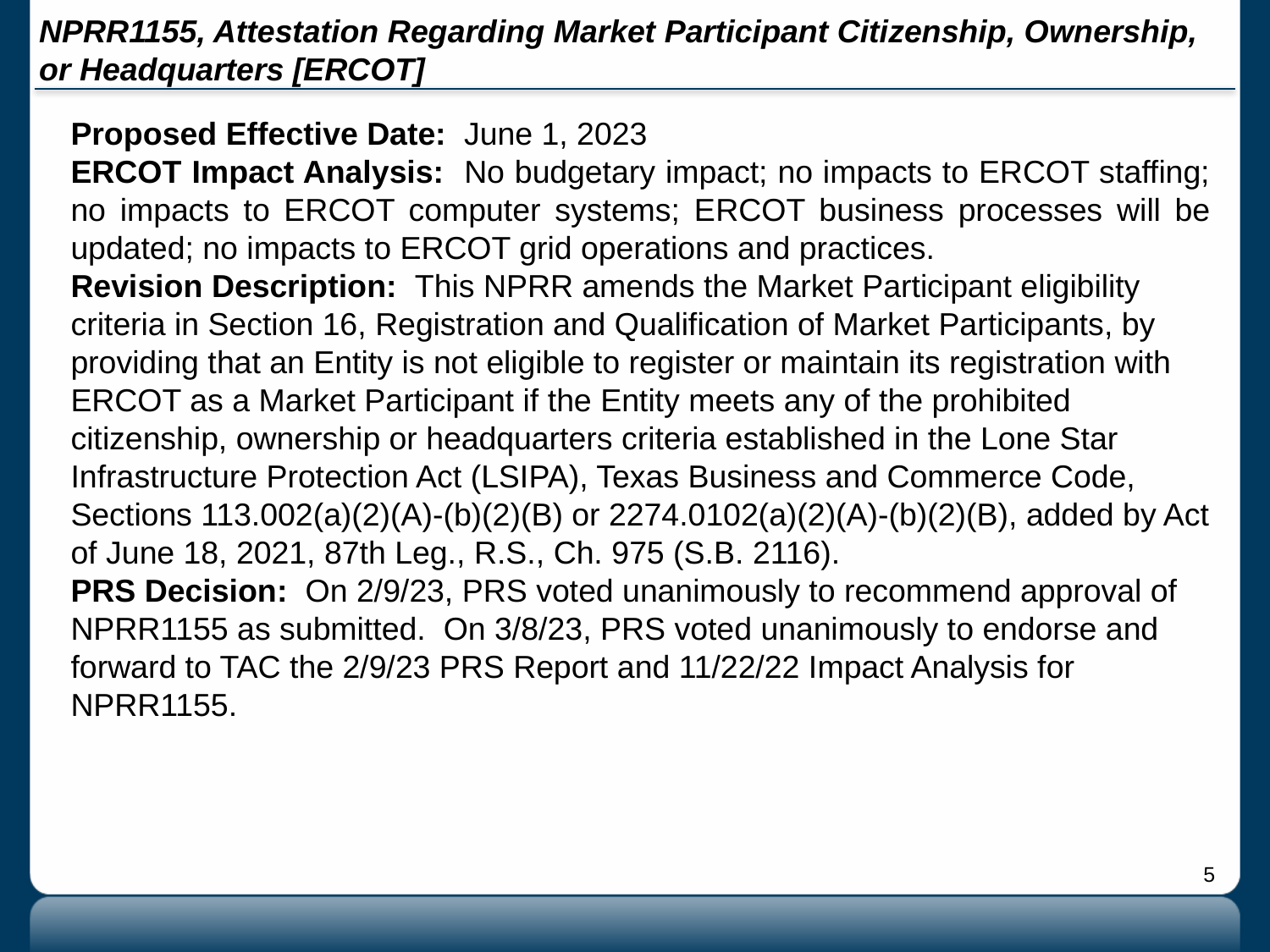

# NPRR1155, Attestation Regarding Market Participant Citizenship, Ownership, or Headquarters [ERCOT]
Proposed Effective Date:  June 1, 2023
ERCOT Impact Analysis:  No budgetary impact; no impacts to ERCOT staffing; no impacts to ERCOT computer systems; ERCOT business processes will be updated; no impacts to ERCOT grid operations and practices.
Revision Description:  This NPRR amends the Market Participant eligibility criteria in Section 16, Registration and Qualification of Market Participants, by providing that an Entity is not eligible to register or maintain its registration with ERCOT as a Market Participant if the Entity meets any of the prohibited citizenship, ownership or headquarters criteria established in the Lone Star Infrastructure Protection Act (LSIPA), Texas Business and Commerce Code, Sections 113.002(a)(2)(A)-(b)(2)(B) or 2274.0102(a)(2)(A)-(b)(2)(B), added by Act of June 18, 2021, 87th Leg., R.S., Ch. 975 (S.B. 2116).
PRS Decision:  On 2/9/23, PRS voted unanimously to recommend approval of NPRR1155 as submitted.  On 3/8/23, PRS voted unanimously to endorse and forward to TAC the 2/9/23 PRS Report and 11/22/22 Impact Analysis for NPRR1155.